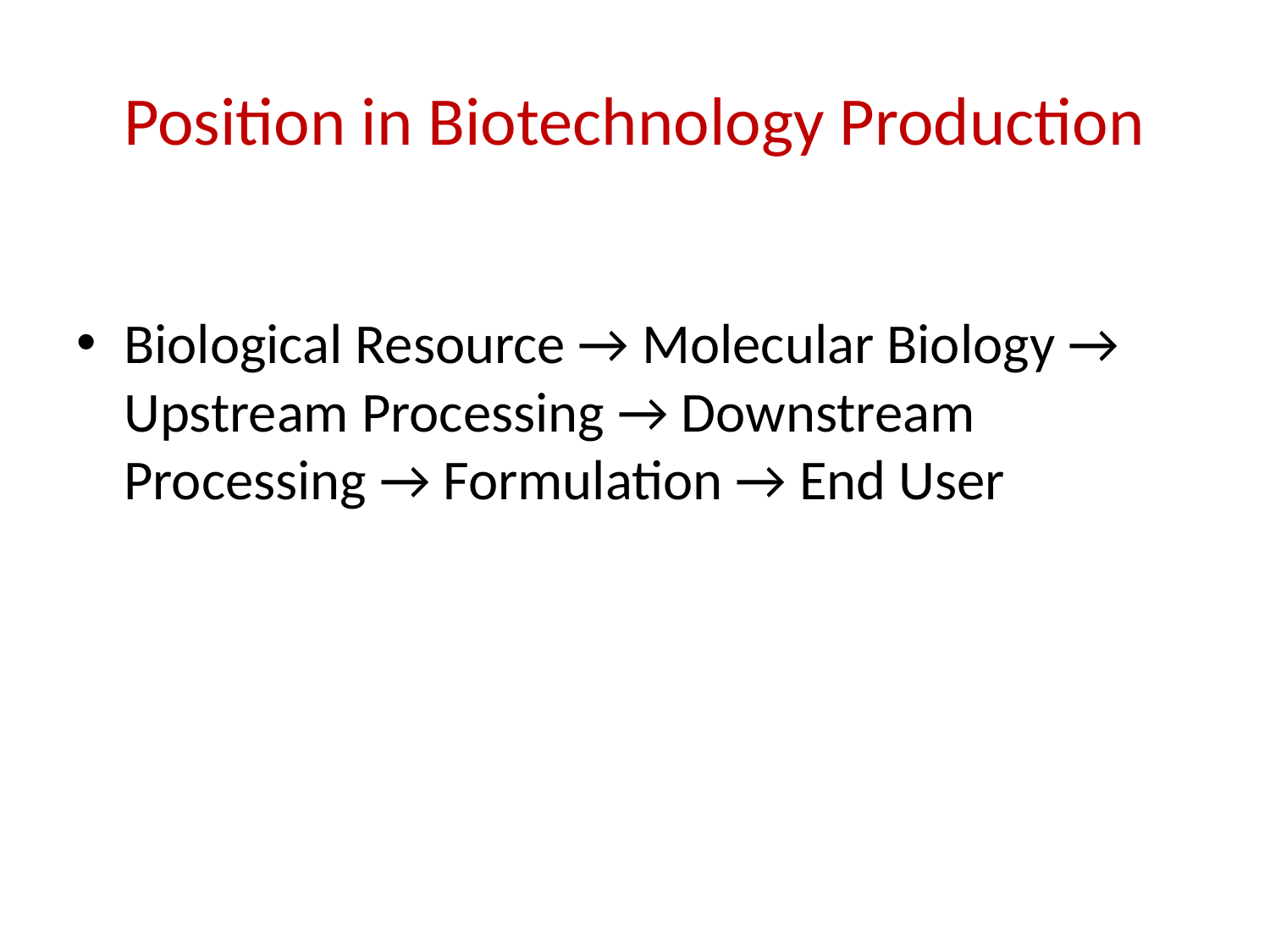

# Position in Biotechnology Production

Biological Resource → Molecular Biology → Upstream Processing → Downstream Processing → Formulation → End User